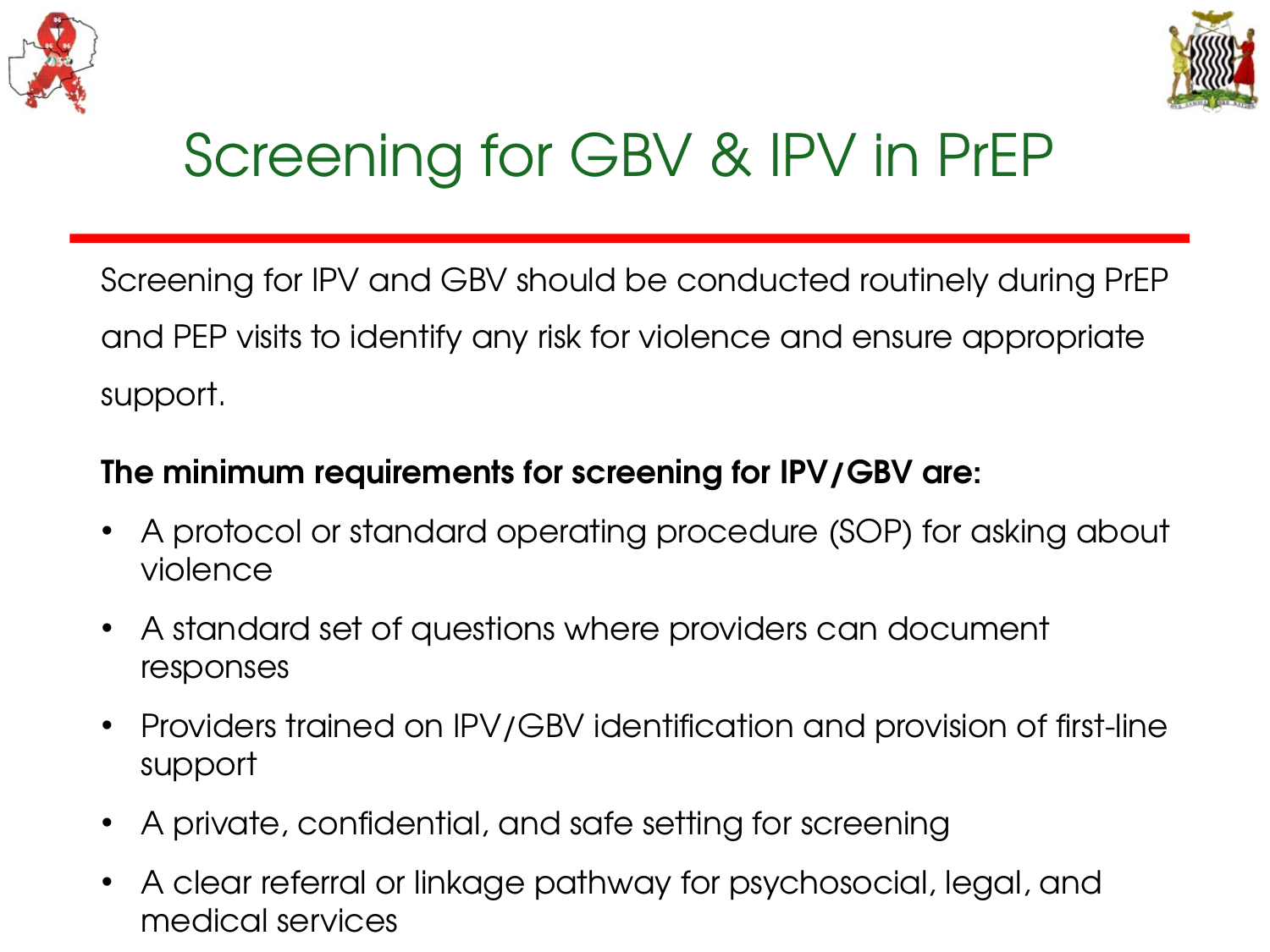

# Screening for GBV & IPV in PrEP
Screening for IPV and GBV should be conducted routinely during PrEP and PEP visits to identify any risk for violence and ensure appropriate support.
The minimum requirements for screening for IPV/GBV are:
A protocol or standard operating procedure (SOP) for asking about violence
A standard set of questions where providers can document responses
Providers trained on IPV/GBV identification and provision of first-line support
A private, confidential, and safe setting for screening
A clear referral or linkage pathway for psychosocial, legal, and medical services